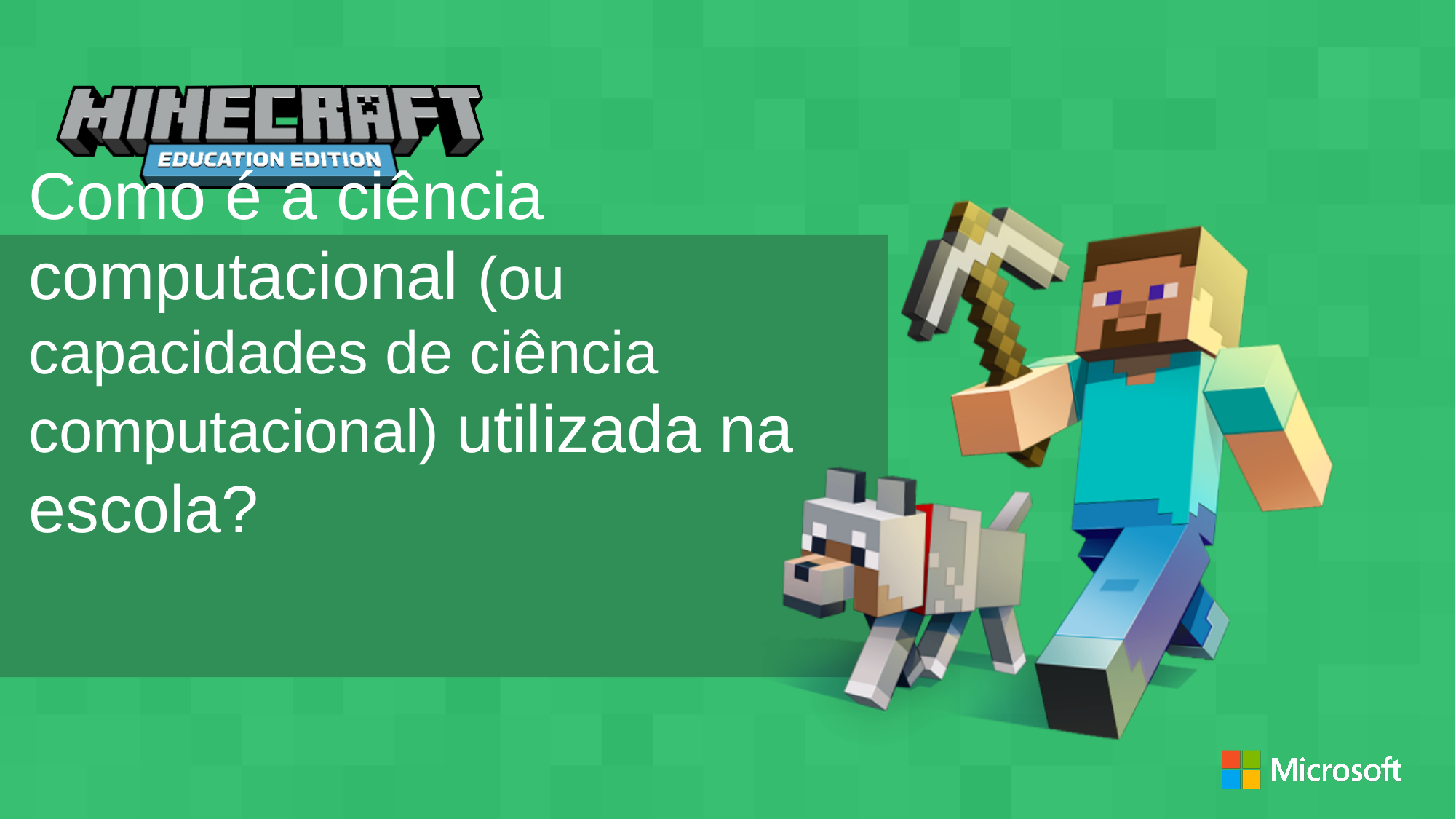

Como é a ciência computacional (ou capacidades de ciência computacional) utilizada na escola?